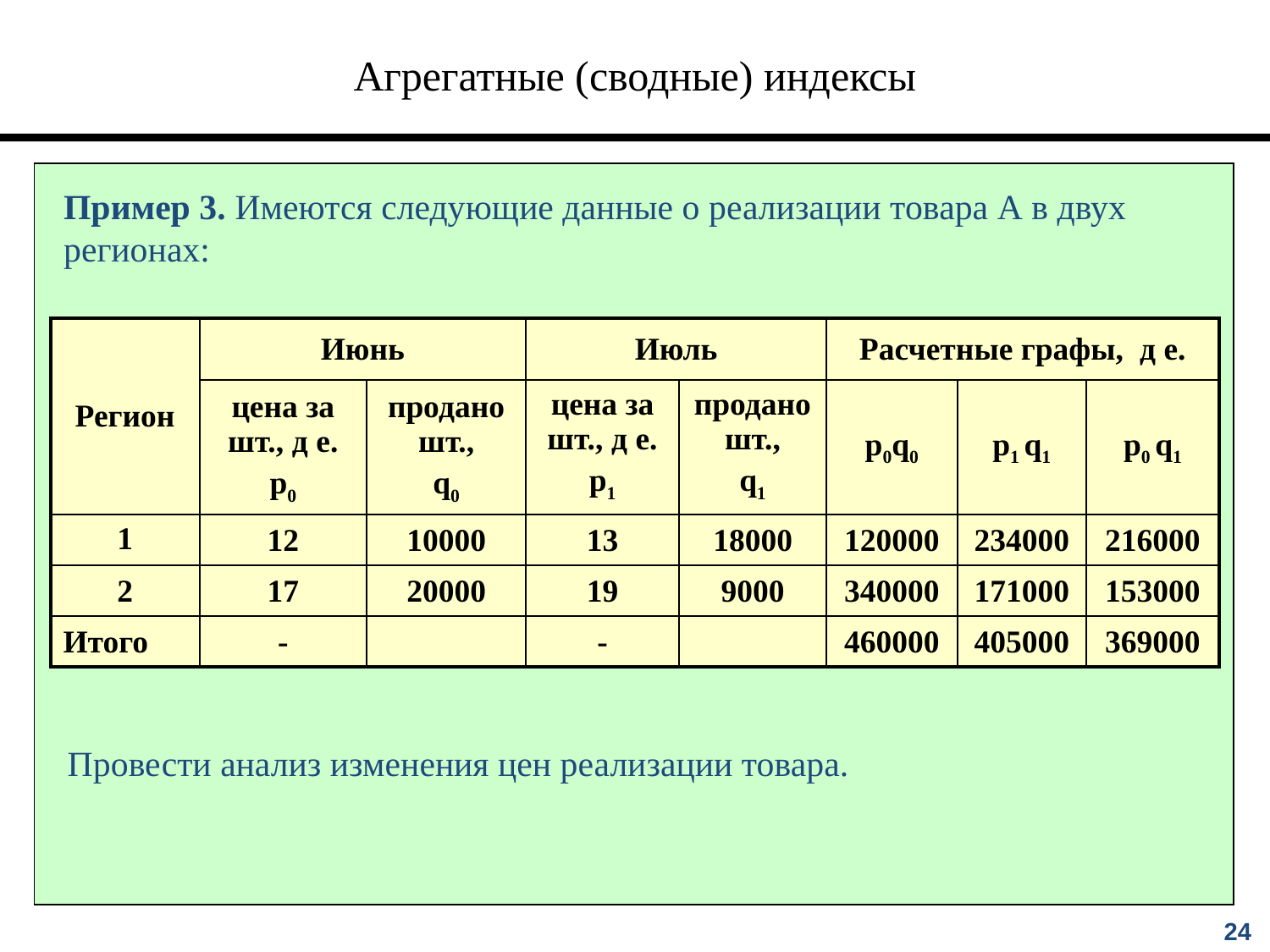

# Агрегатные (сводные) индексы

Пример 3. Имеются следующие данные о реализации товара А в двух регионах:
| Регион | Июнь |  | Июль |  | Расчетные графы, д е. |  |  |
| --- | --- | --- | --- | --- | --- | --- | --- |
|  | цена за шт., д е. p0 | продано шт., q0 | цена за шт., д е. p1 | продано шт., q1 | p0q0 | p1 q1 | p0 q1 |
| 1 | 12 | 10000 | 13 | 18000 | 120000 | 234000 | 216000 |
| 2 | 17 | 20000 | 19 | 9000 | 340000 | 171000 | 153000 |
| Итого | - |  | - |  | 460000 | 405000 | 369000 |
Провести анализ изменения цен реализации товара.
24